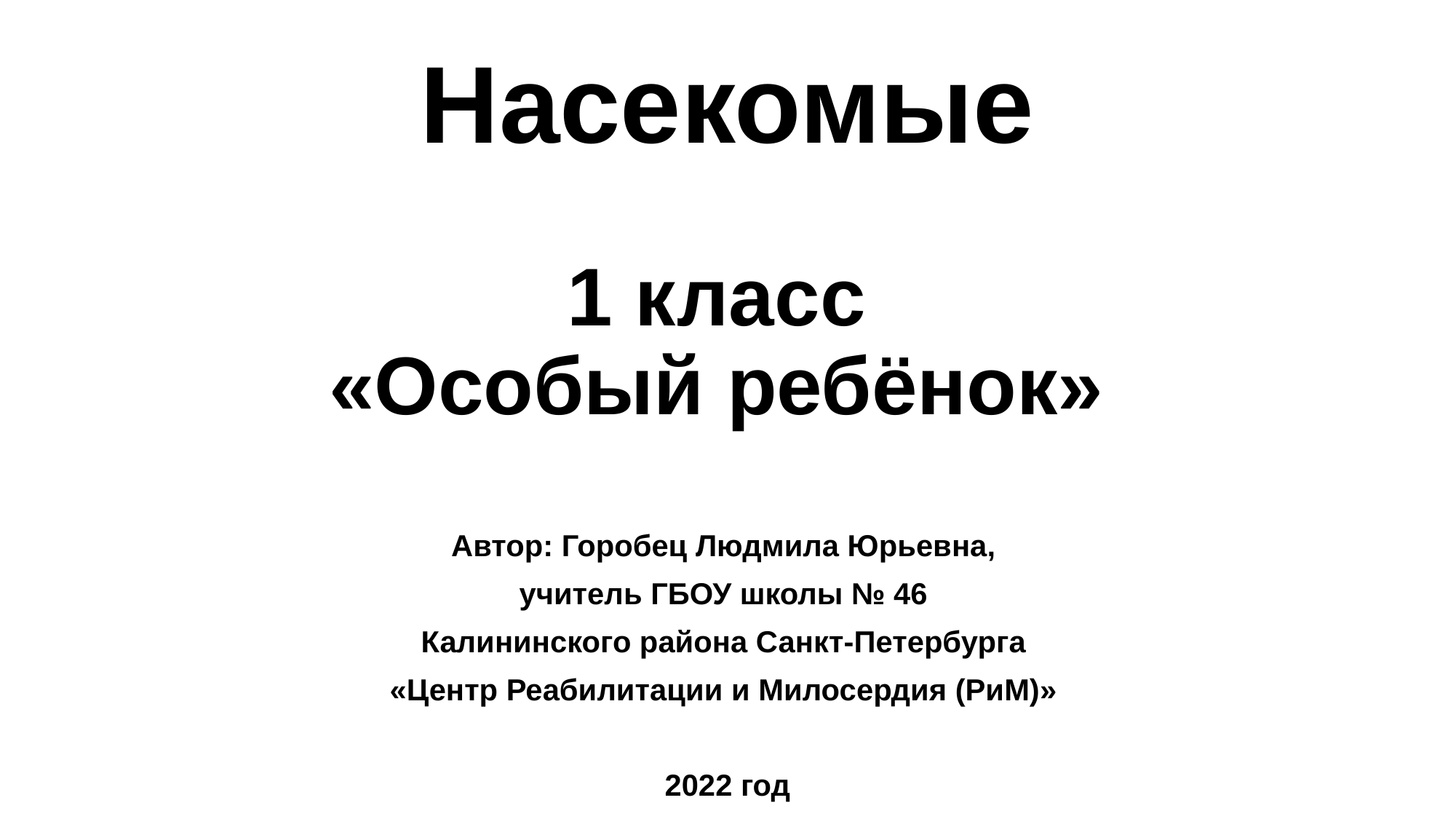

# Насекомые 1 класс «Особый ребёнок»
Автор: Горобец Людмила Юрьевна,
учитель ГБОУ школы № 46
Калининского района Санкт-Петербурга
«Центр Реабилитации и Милосердия (РиМ)»

2022 год